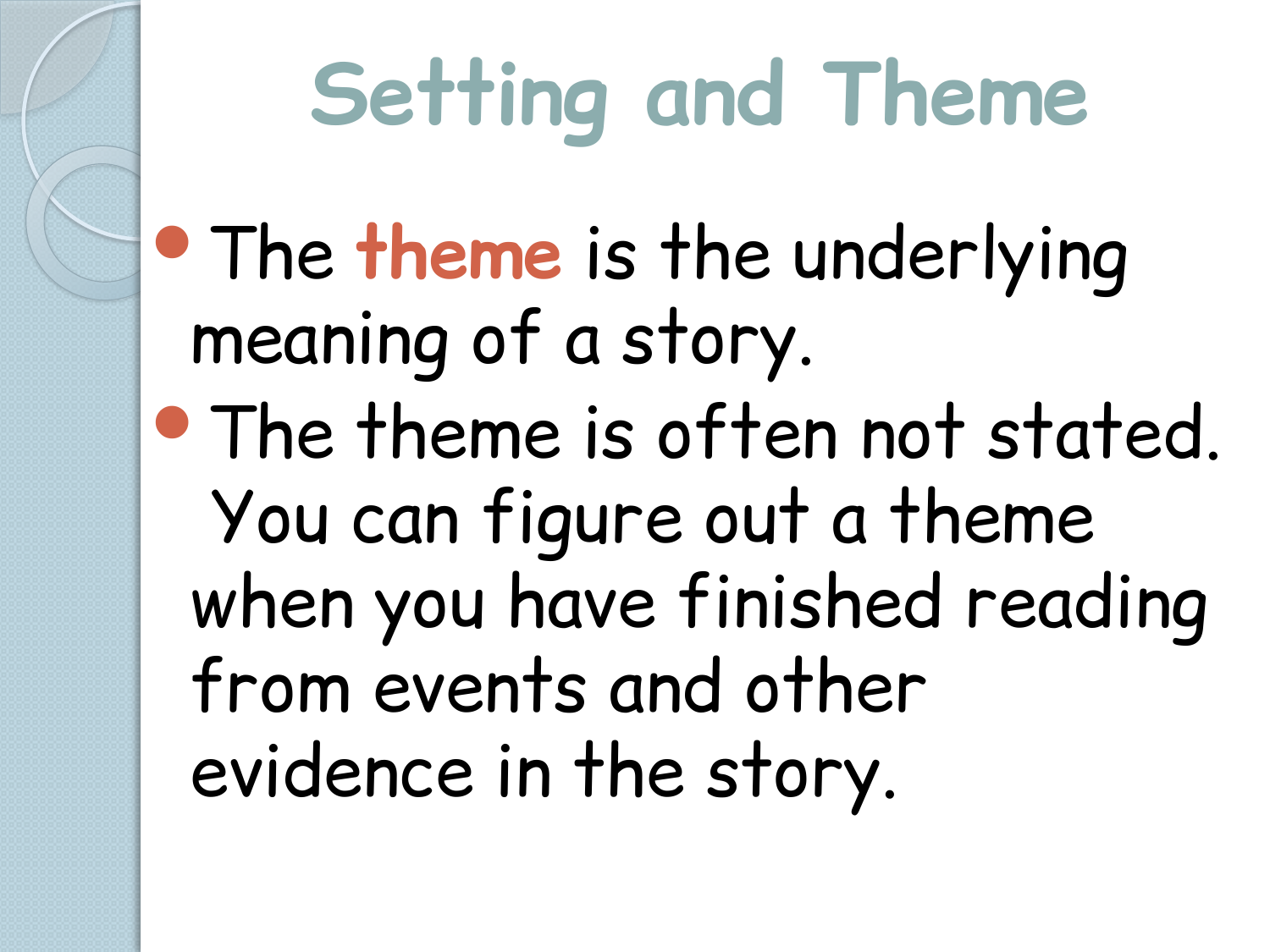

# Setting and Theme
The theme is the underlying meaning of a story.
The theme is often not stated.  You can figure out a theme when you have finished reading from events and other evidence in the story.